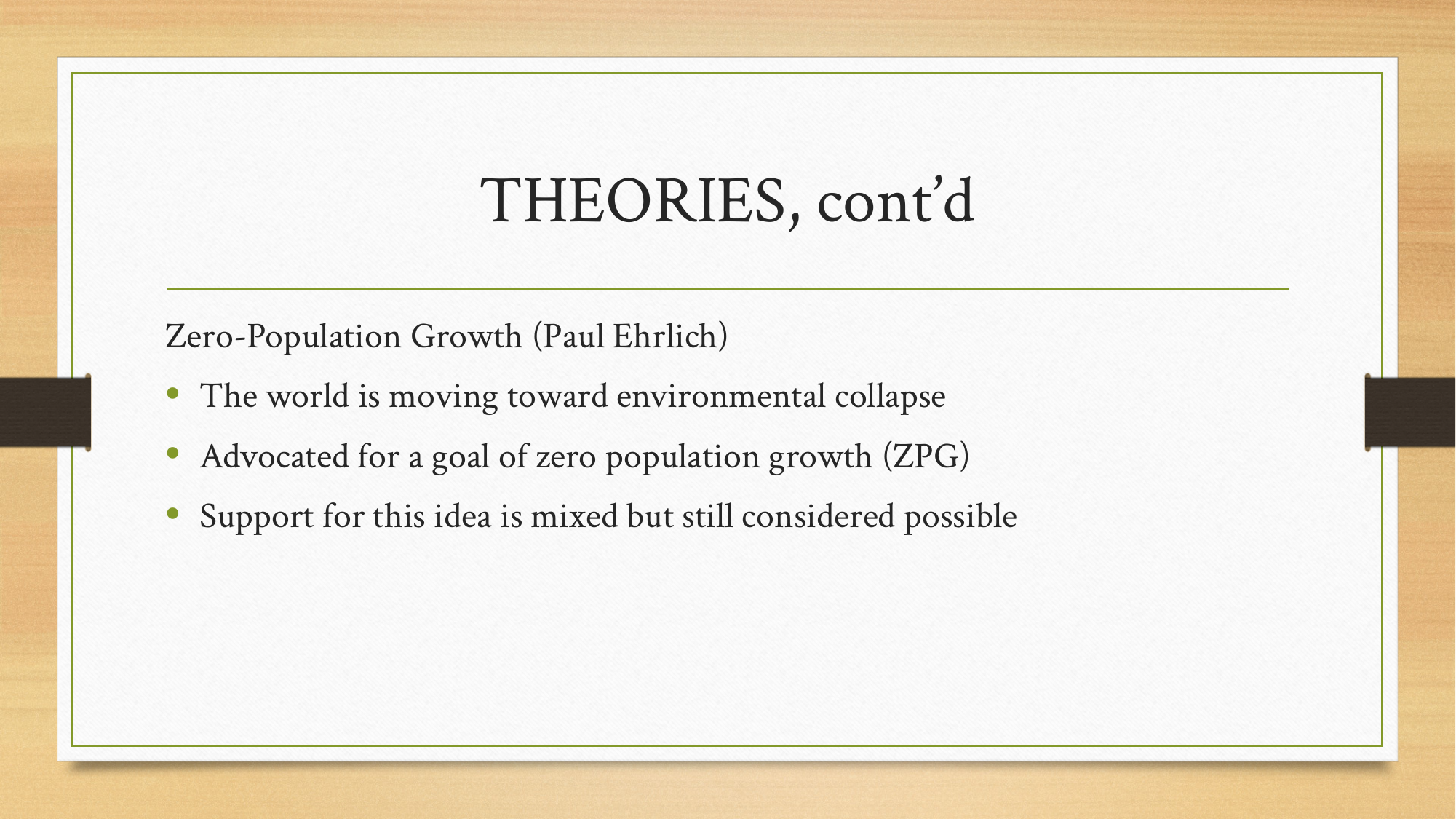

# THEORIES, cont’d
Zero-Population Growth (Paul Ehrlich)
The world is moving toward environmental collapse
Advocated for a goal of zero population growth (ZPG)
Support for this idea is mixed but still considered possible